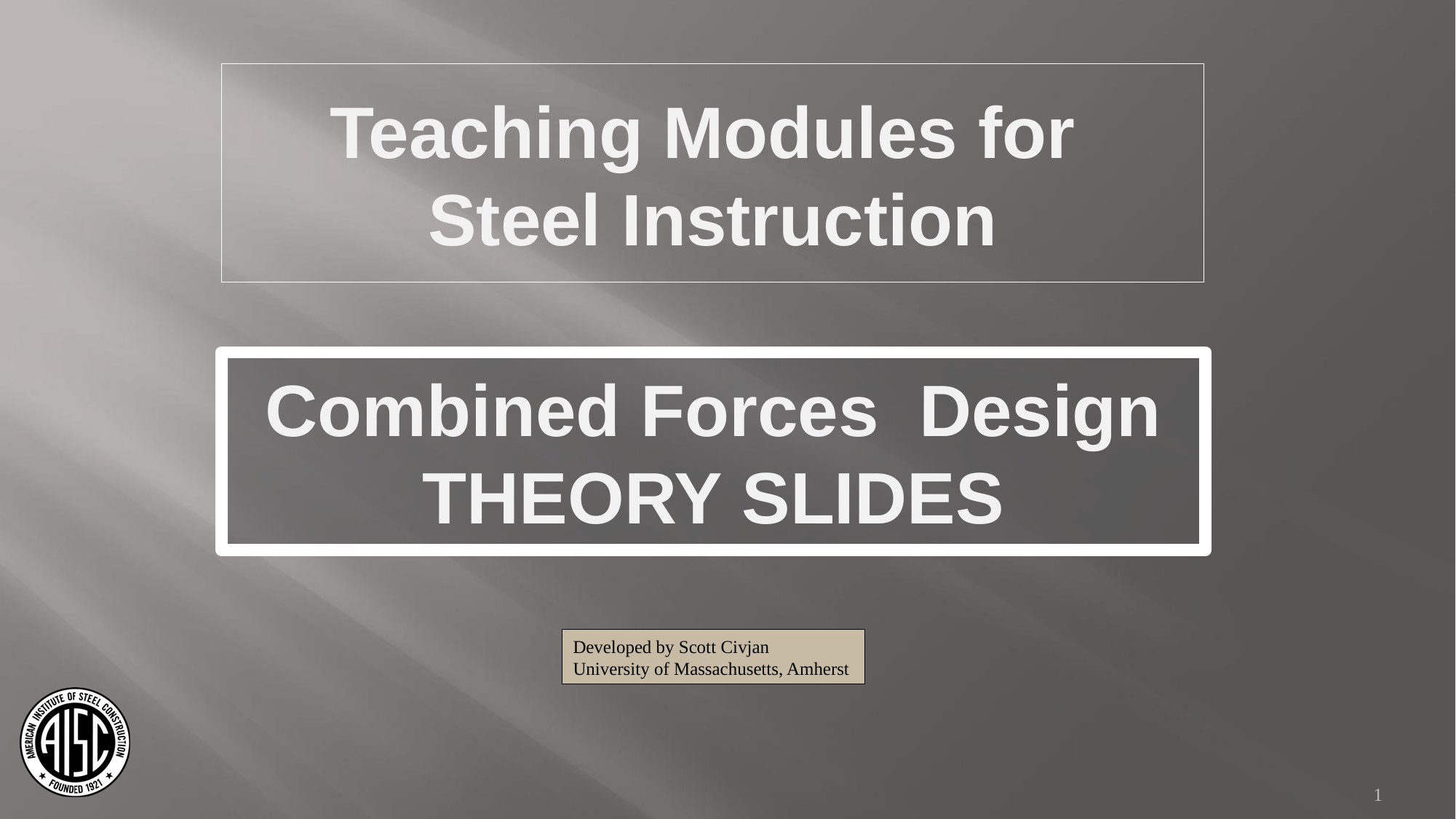

Teaching Modules for
Steel Instruction
Combined Forces  Design
THEORY SLIDES
Developed by Scott Civjan
University of Massachusetts, Amherst
1